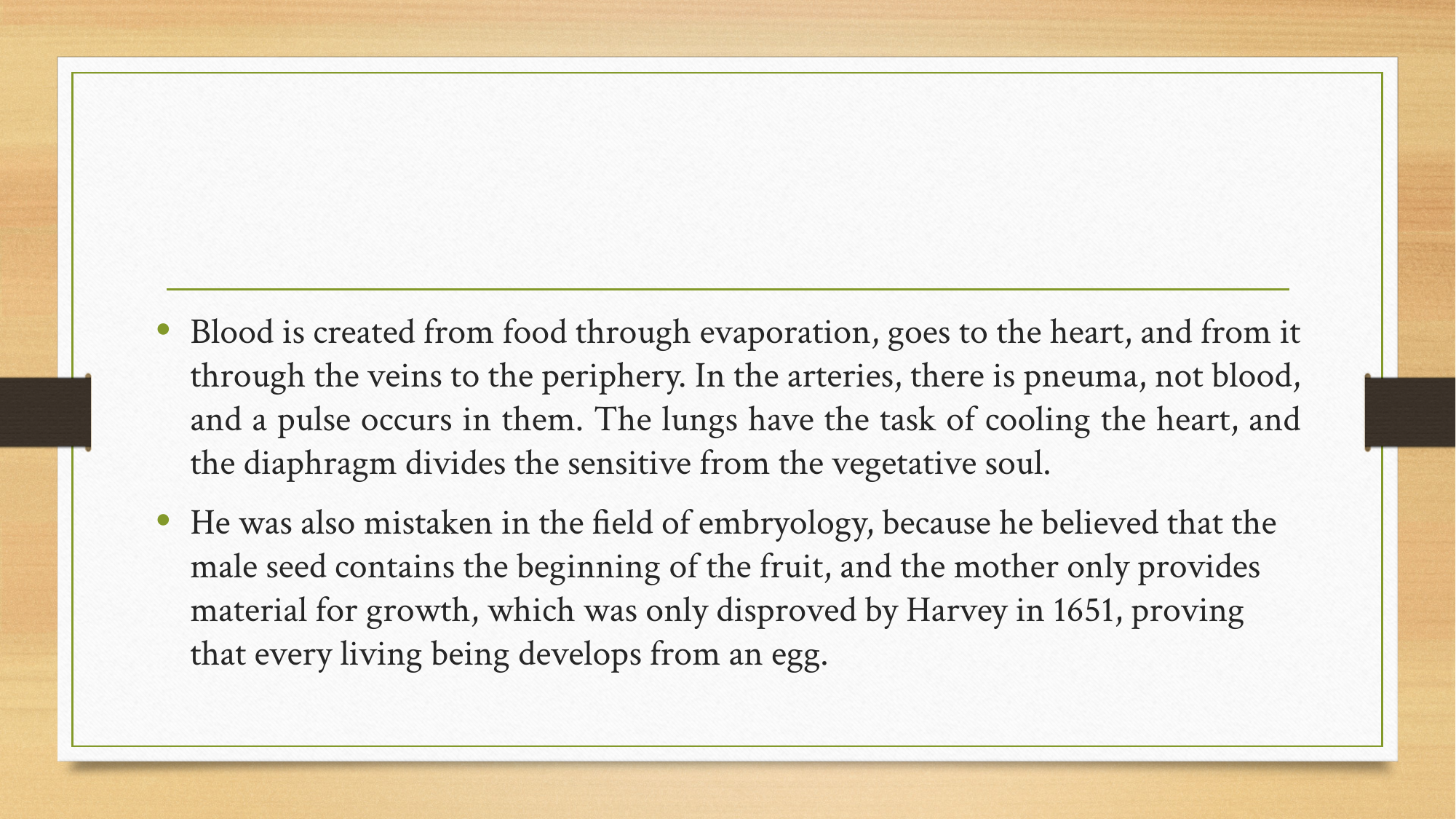

Blood is created from food through evaporation, goes to the heart, and from it through the veins to the periphery. In the arteries, there is pneuma, not blood, and a pulse occurs in them. The lungs have the task of cooling the heart, and the diaphragm divides the sensitive from the vegetative soul.
He was also mistaken in the field of embryology, because he believed that the male seed contains the beginning of the fruit, and the mother only provides material for growth, which was only disproved by Harvey in 1651, proving that every living being develops from an egg.